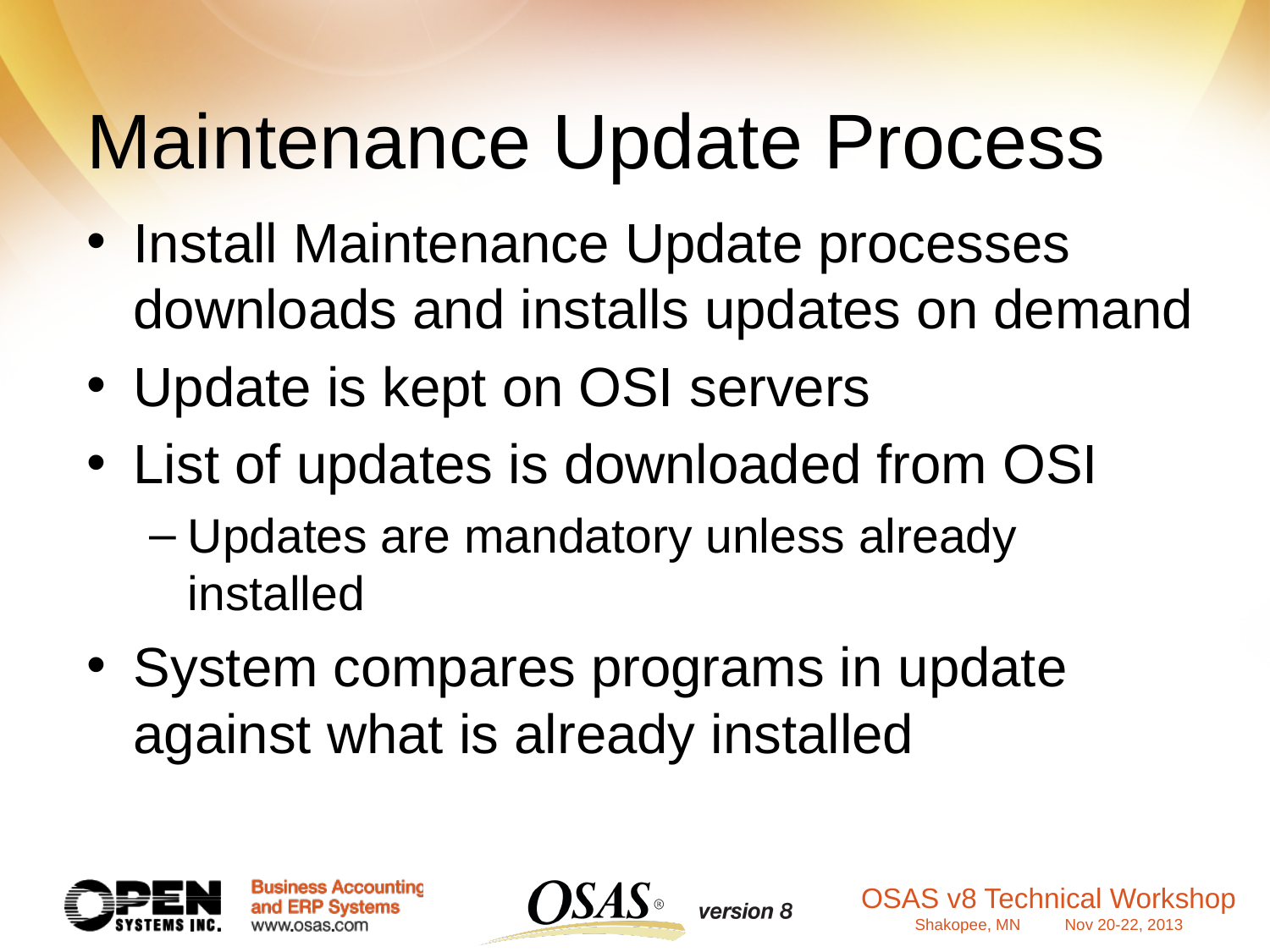

# Maintenance Update Process
Install Maintenance Update processes downloads and installs updates on demand
Update is kept on OSI servers
List of updates is downloaded from OSI
Updates are mandatory unless already installed
System compares programs in update against what is already installed